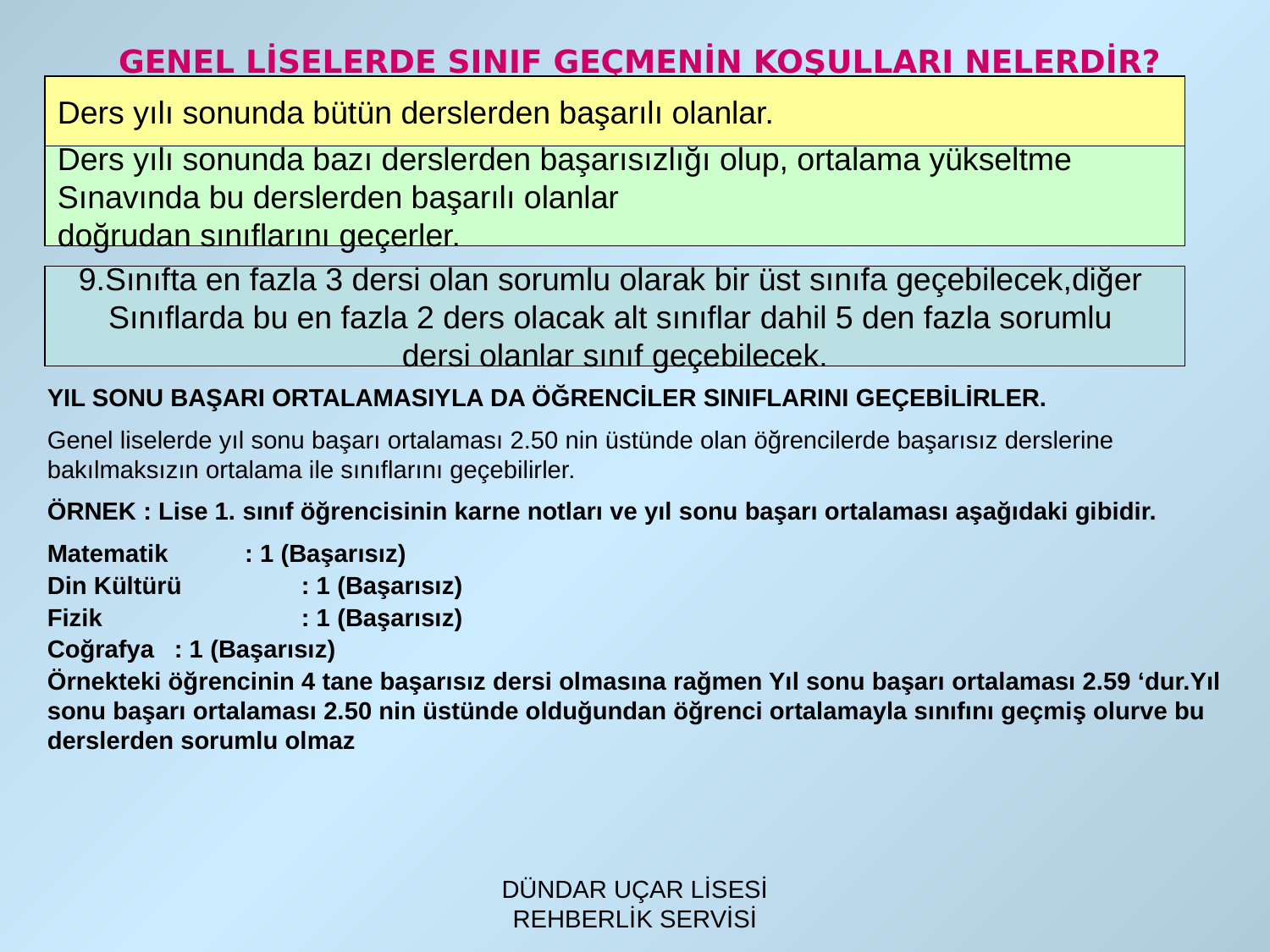

GENEL LİSELERDE SINIF GEÇMENİN KOŞULLARI NELERDİR?
Ders yılı sonunda bütün derslerden başarılı olanlar.
Ders yılı sonunda bazı derslerden başarısızlığı olup, ortalama yükseltme
Sınavında bu derslerden başarılı olanlar
doğrudan sınıflarını geçerler.
9.Sınıfta en fazla 3 dersi olan sorumlu olarak bir üst sınıfa geçebilecek,diğer
Sınıflarda bu en fazla 2 ders olacak alt sınıflar dahil 5 den fazla sorumlu
dersi olanlar sınıf geçebilecek.
YIL SONU BAŞARI ORTALAMASIYLA DA ÖĞRENCİLER SINIFLARINI GEÇEBİLİRLER.
Genel liselerde yıl sonu başarı ortalaması 2.50 nin üstünde olan öğrencilerde başarısız derslerine bakılmaksızın ortalama ile sınıflarını geçebilirler.
ÖRNEK : Lise 1. sınıf öğrencisinin karne notları ve yıl sonu başarı ortalaması aşağıdaki gibidir.
Matematik           : 1 (Başarısız)
Din Kültürü	: 1 (Başarısız)
Fizik		: 1 (Başarısız)
Coğrafya	: 1 (Başarısız)
Örnekteki öğrencinin 4 tane başarısız dersi olmasına rağmen Yıl sonu başarı ortalaması 2.59 ‘dur.Yıl sonu başarı ortalaması 2.50 nin üstünde olduğundan öğrenci ortalamayla sınıfını geçmiş olurve bu derslerden sorumlu olmaz
DÜNDAR UÇAR LİSESİ REHBERLİK SERVİSİ